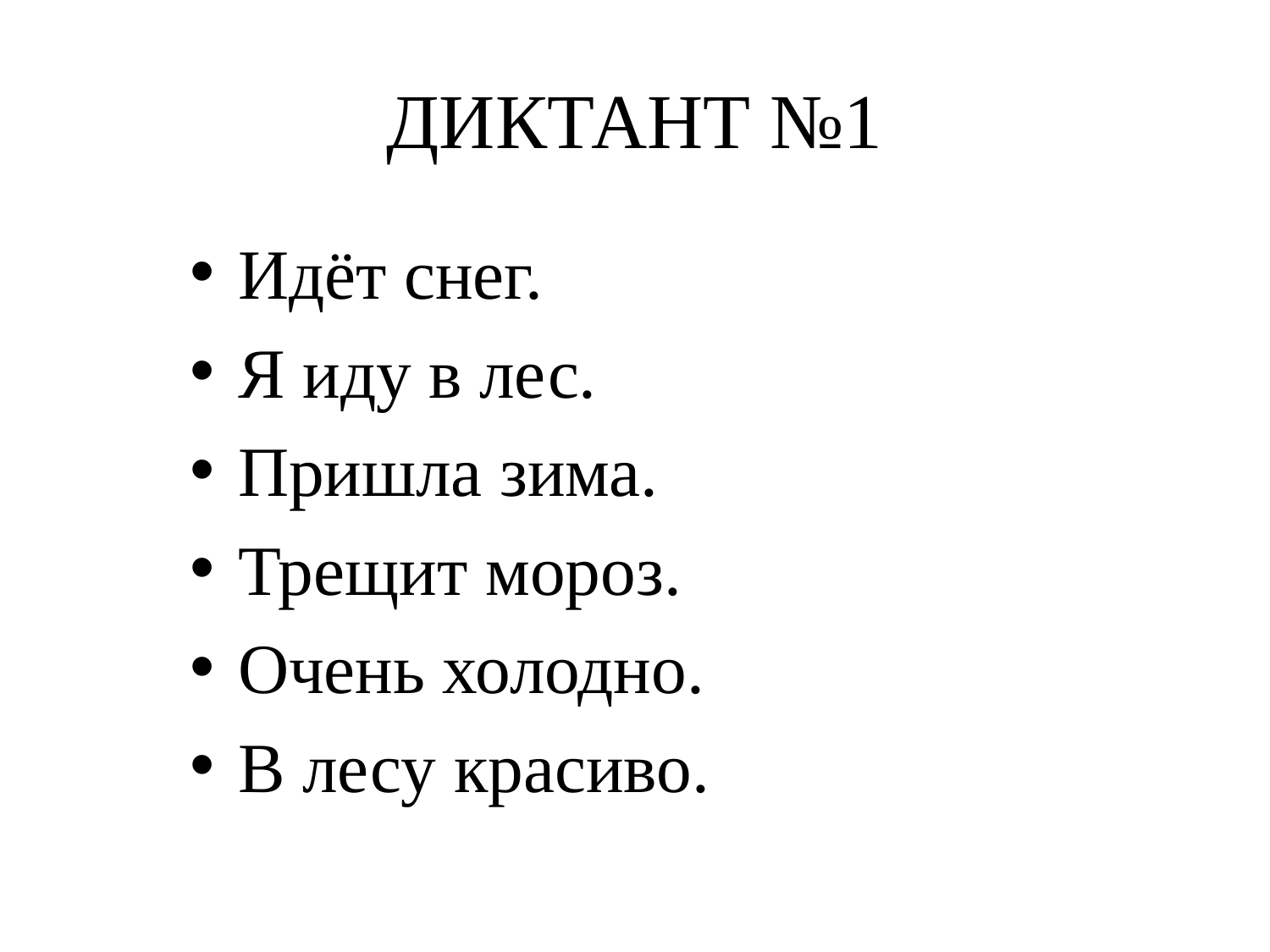

# ДИКТАНТ №1
Идёт снег.
Я иду в лес.
Пришла зима.
Трещит мороз.
Очень холодно.
В лесу красиво.